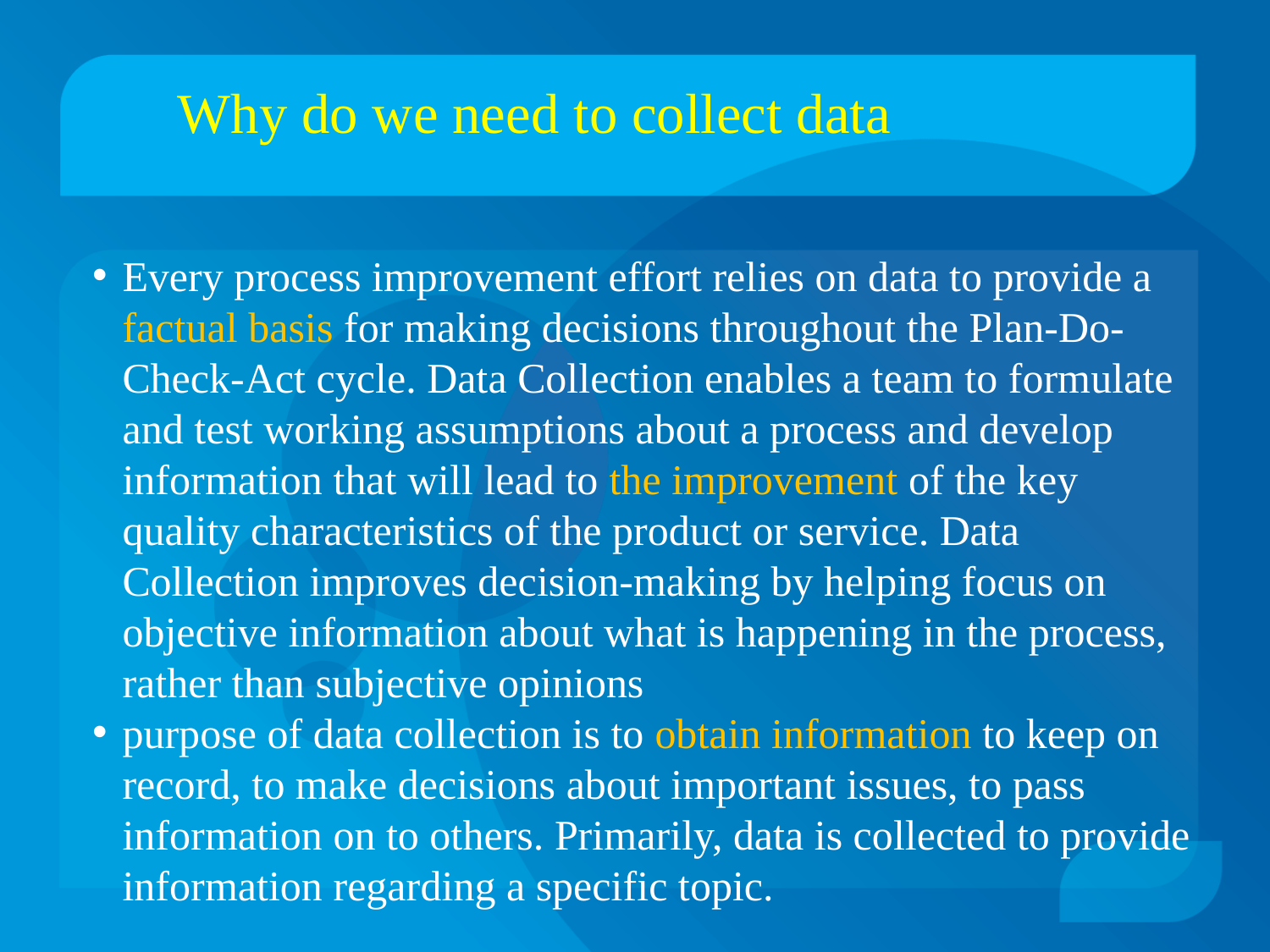

Why do we need to collect data

Every process improvement effort relies on data to provide a factual basis for making decisions throughout the Plan-Do-Check-Act cycle. Data Collection enables a team to formulate and test working assumptions about a process and develop information that will lead to the improvement of the key quality characteristics of the product or service. Data Collection improves decision-making by helping focus on objective information about what is happening in the process, rather than subjective opinions
purpose of data collection is to obtain information to keep on record, to make decisions about important issues, to pass information on to others. Primarily, data is collected to provide information regarding a specific topic.